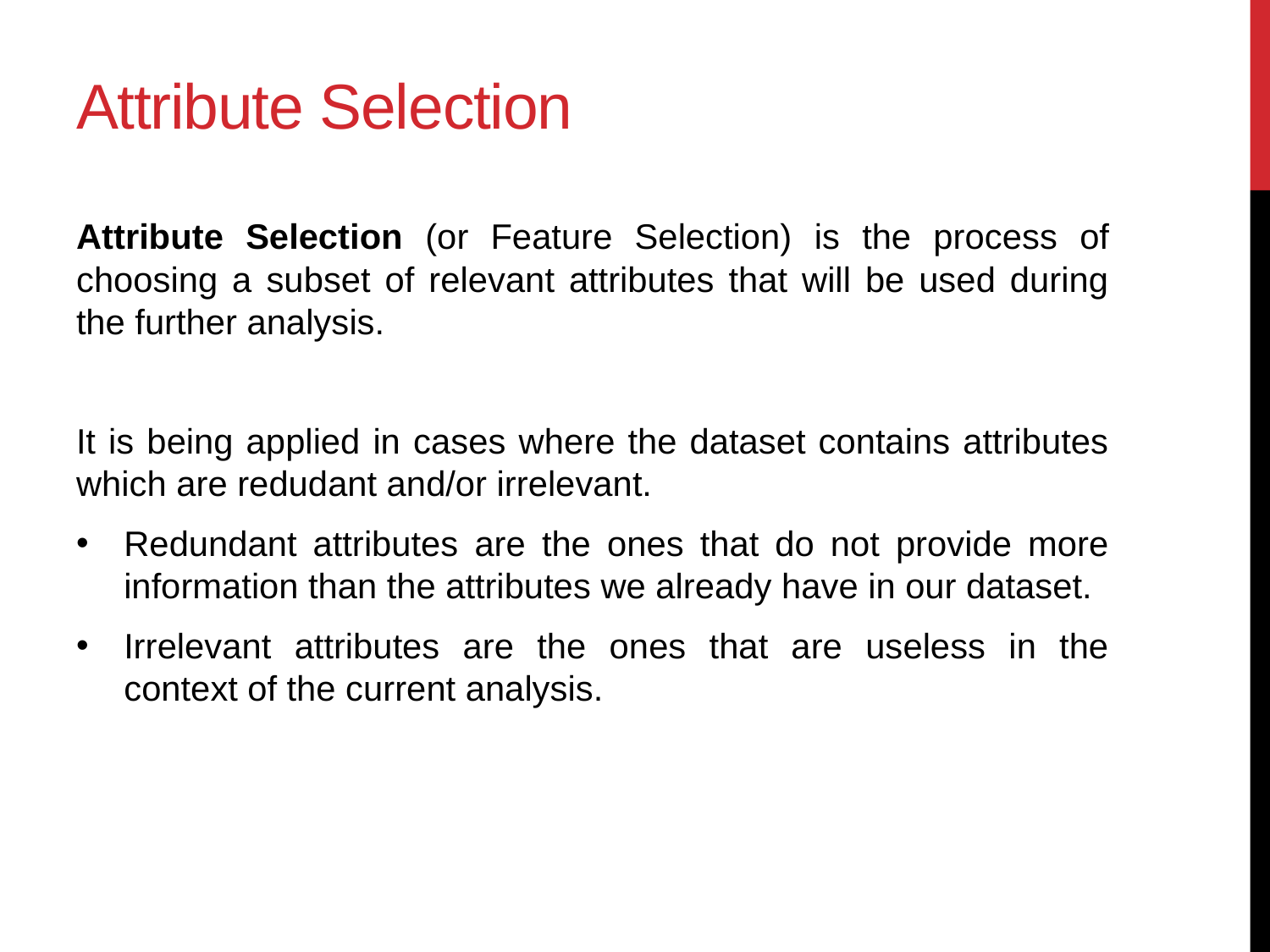

# Attribute Selection
Attribute Selection (or Feature Selection) is the process of choosing a subset of relevant attributes that will be used during the further analysis.

It is being applied in cases where the dataset contains attributes which are redudant and/or irrelevant.
Redundant attributes are the ones that do not provide more information than the attributes we already have in our dataset.
Irrelevant attributes are the ones that are useless in the context of the current analysis.